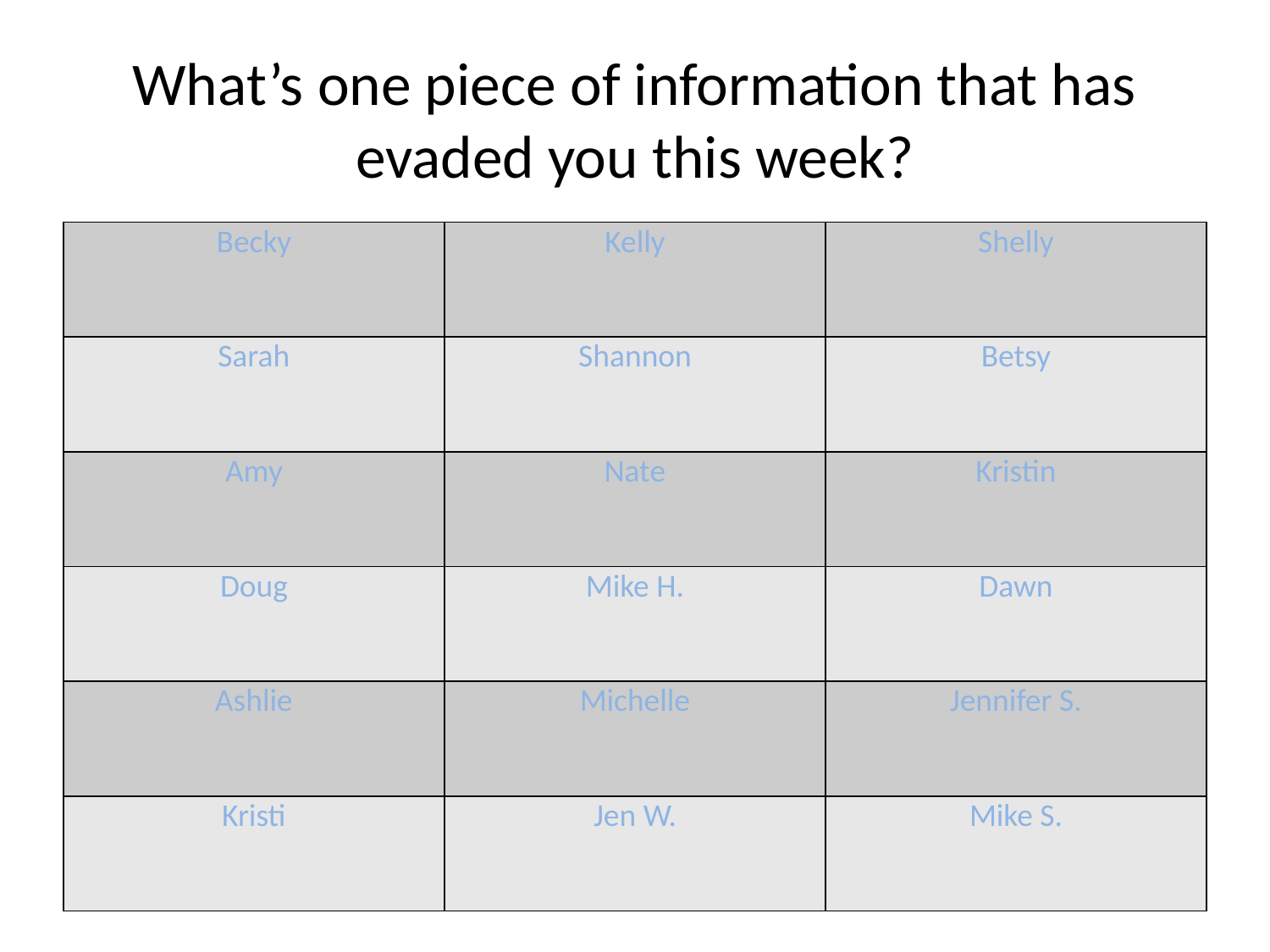

# What’s one piece of information that has evaded you this week?
| Becky | Kelly | Shelly |
| --- | --- | --- |
| Sarah | Shannon | Betsy |
| Amy | Nate | Kristin |
| Doug | Mike H. | Dawn |
| Ashlie | Michelle | Jennifer S. |
| Kristi | Jen W. | Mike S. |